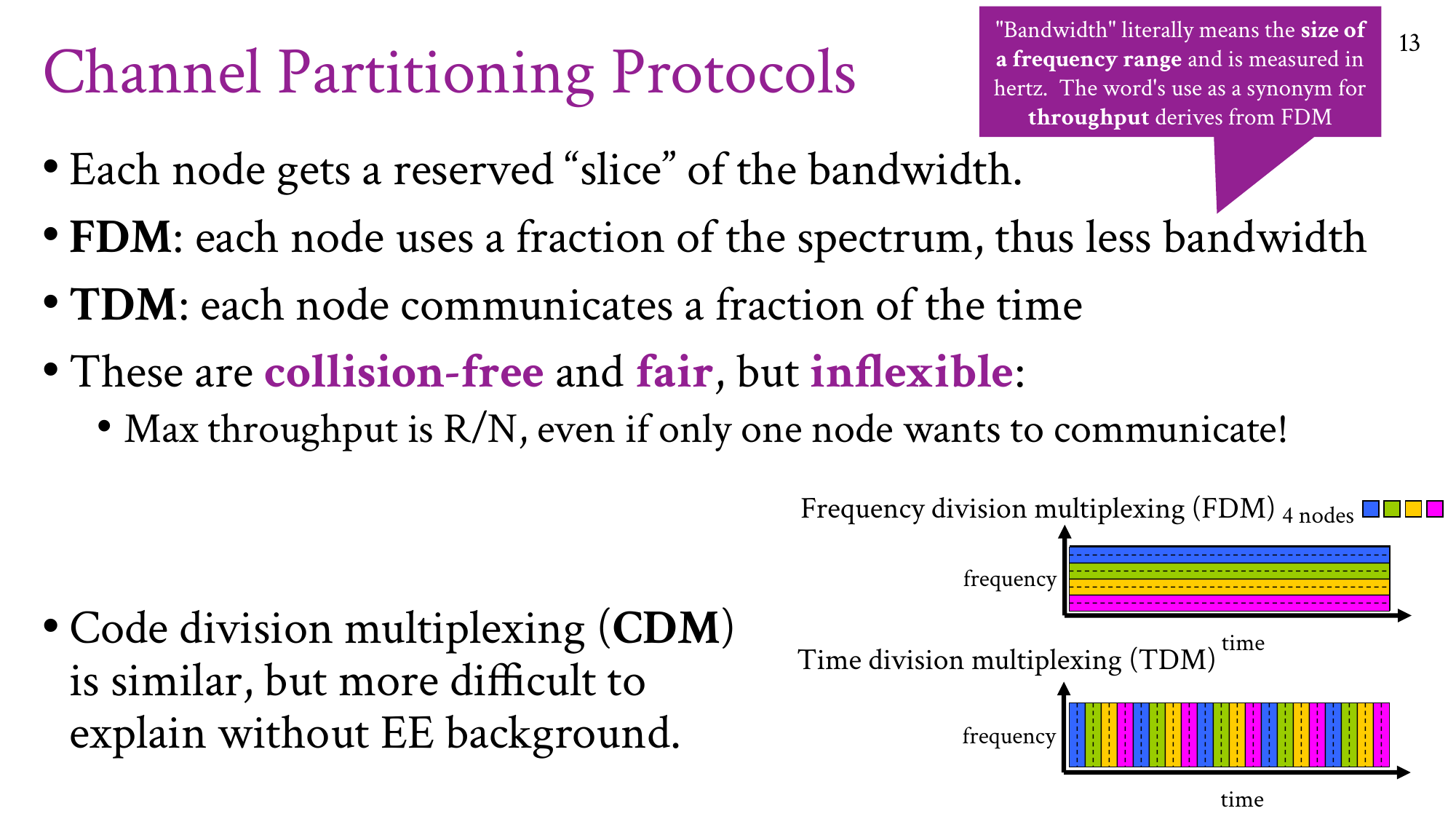

"Bandwidth" literally means the size of a frequency range and is measured in hertz.  The word's use as a synonym for throughput derives from FDM
# Channel Partitioning Protocols
Each node gets a reserved “slice” of the bandwidth.
FDM: each node uses a fraction of the spectrum, thus less bandwidth
TDM: each node communicates a fraction of the time
These are collision-free and fair, but inflexible:
Max throughput is R/N, even if only one node wants to communicate!

Code division multiplexing (CDM)
is similar, but more difficult to
explain without EE background.
Frequency division multiplexing (FDM)

frequency

time
4 nodes

Time division multiplexing (TDM)

frequency

time